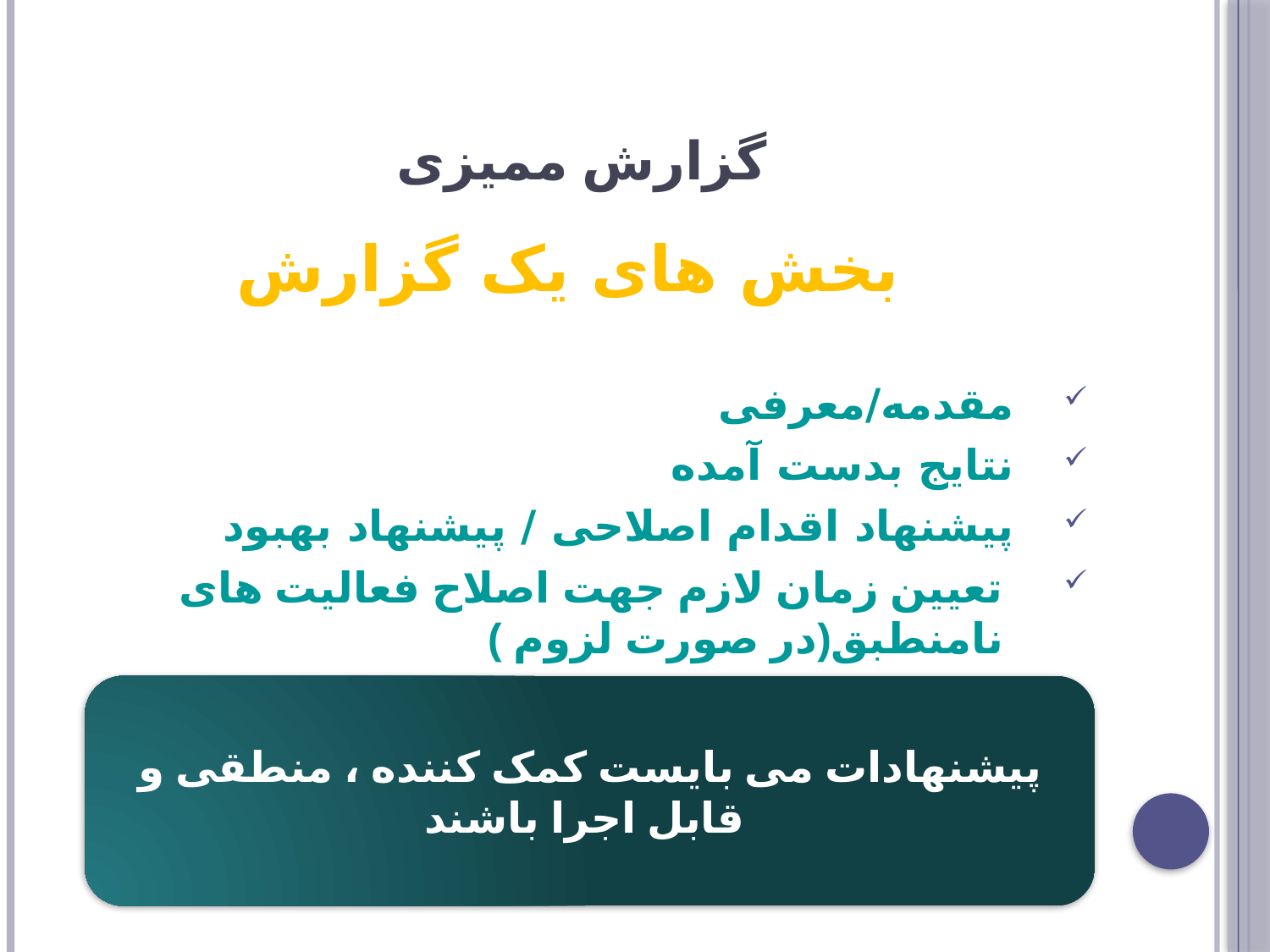

# گزارش ممیزی
بخش های يک گزارش

مقدمه/معرفی
نتايج بدست آمده
پيشنهاد اقدام اصلاحی / پيشنهاد بهبود
تعيين زمان لازم جهت اصلاح فعاليت های نامنطبق(در صورت لزوم )
.

پيشنهادات می بايست کمک کننده ، منطقی و قابل اجرا باشند